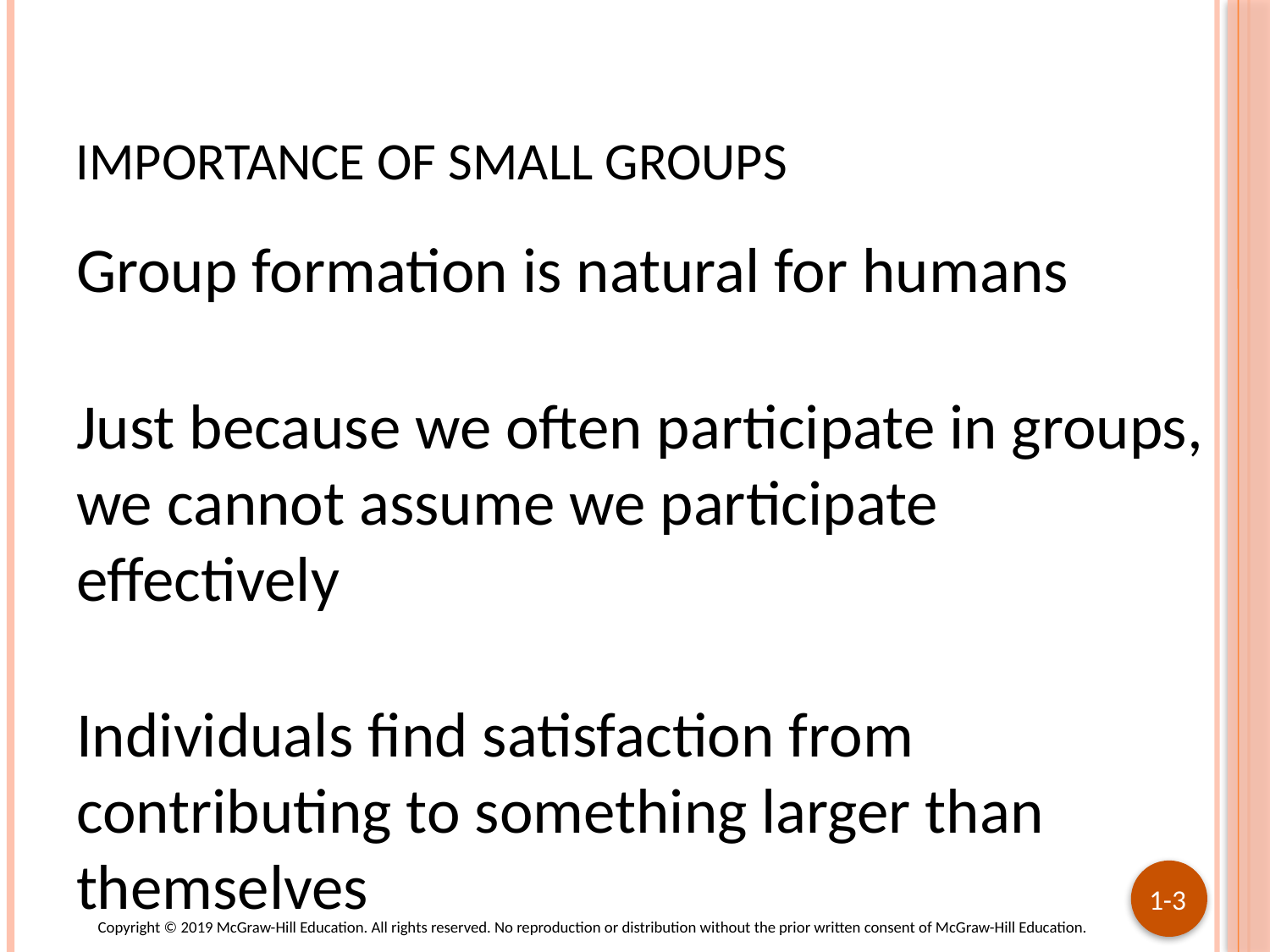

# Importance of small groups
Group formation is natural for humans

Just because we often participate in groups, we cannot assume we participate effectively

Individuals find satisfaction from contributing to something larger than themselves